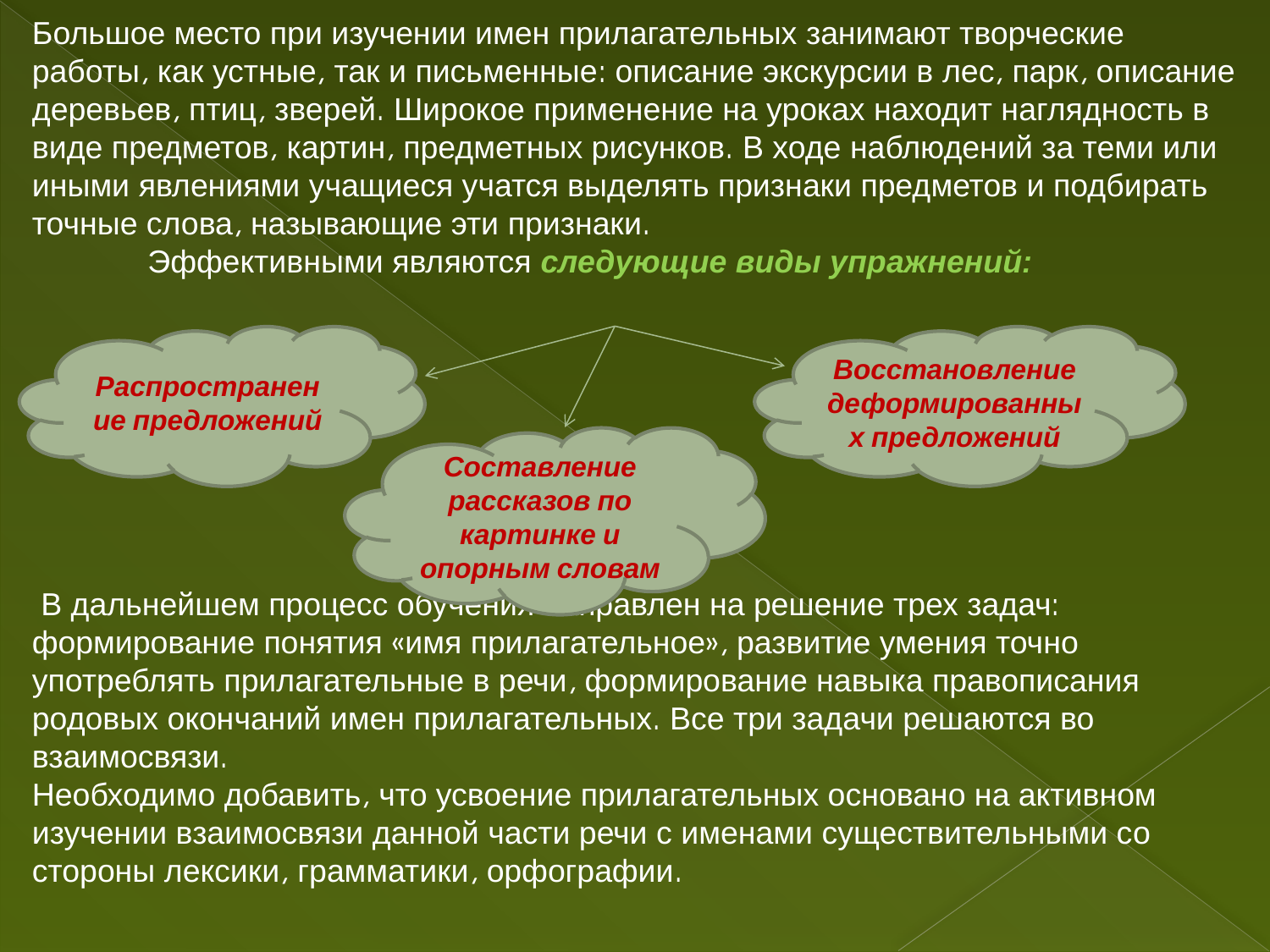

Большое место при изучении имен прилагательных занимают творческие работы, как устные, так и письменные: описание экскурсии в лес, парк, описание деревьев, птиц, зверей. Широкое применение на уроках находит наглядность в виде предметов, картин, предметных рисунков. В ходе наблюдений за теми или иными явлениями учащиеся учатся выделять признаки предметов и подбирать точные слова, называющие эти признаки.
             Эффективными являются следующие виды упражнений:

 В дальнейшем процесс обучения направлен на решение трех задач: формирование понятия «имя прилагательное», развитие умения точно употреблять прилагательные в речи, формирование навыка правописания родовых окончаний имен прилагательных. Все три задачи решаются во взаимосвязи.
Необходимо добавить, что усвоение прилагательных основано на активном изучении взаимосвязи данной части речи с именами существительными со стороны лексики, грамматики, орфографии.

Распространение предложений
Восстановление деформированных предложений
Составление рассказов по картинке и опорным словам